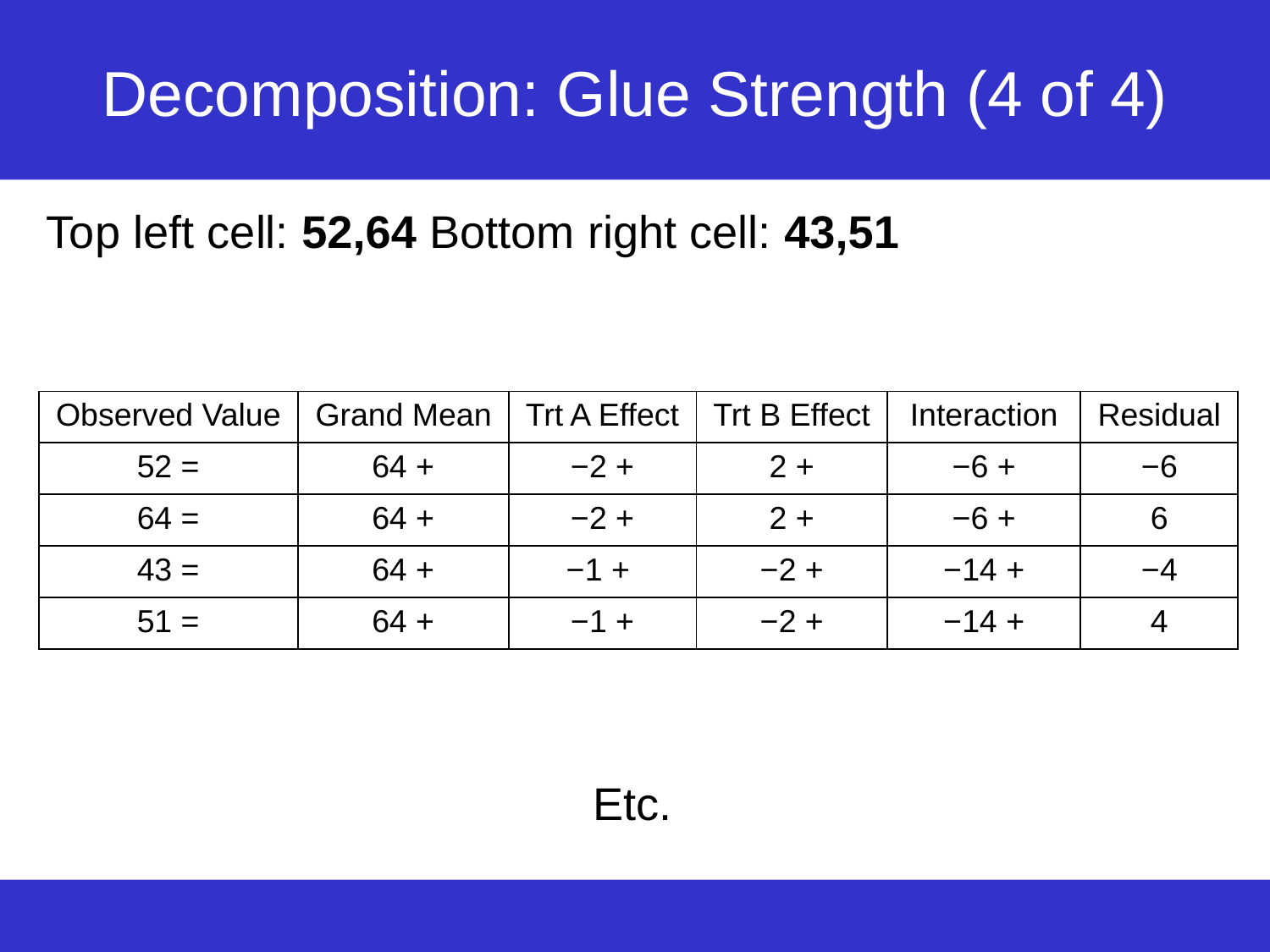

# Decomposition: Glue Strength (4 of 4)
Top left cell: 52,64 Bottom right cell: 43,51
| Observed Value | Grand Mean | Trt A Effect | Trt B Effect | Interaction | Residual |
| --- | --- | --- | --- | --- | --- |
| 52 = | 64 + | −2 + | 2 + | −6 + | −6 |
| 64 = | 64 + | −2 + | 2 + | −6 + | 6 |
| 43 = | 64 + | −1 + | −2 + | −14 + | −4 |
| 51 = | 64 + | −1 + | −2 + | −14 + | 4 |
Etc.